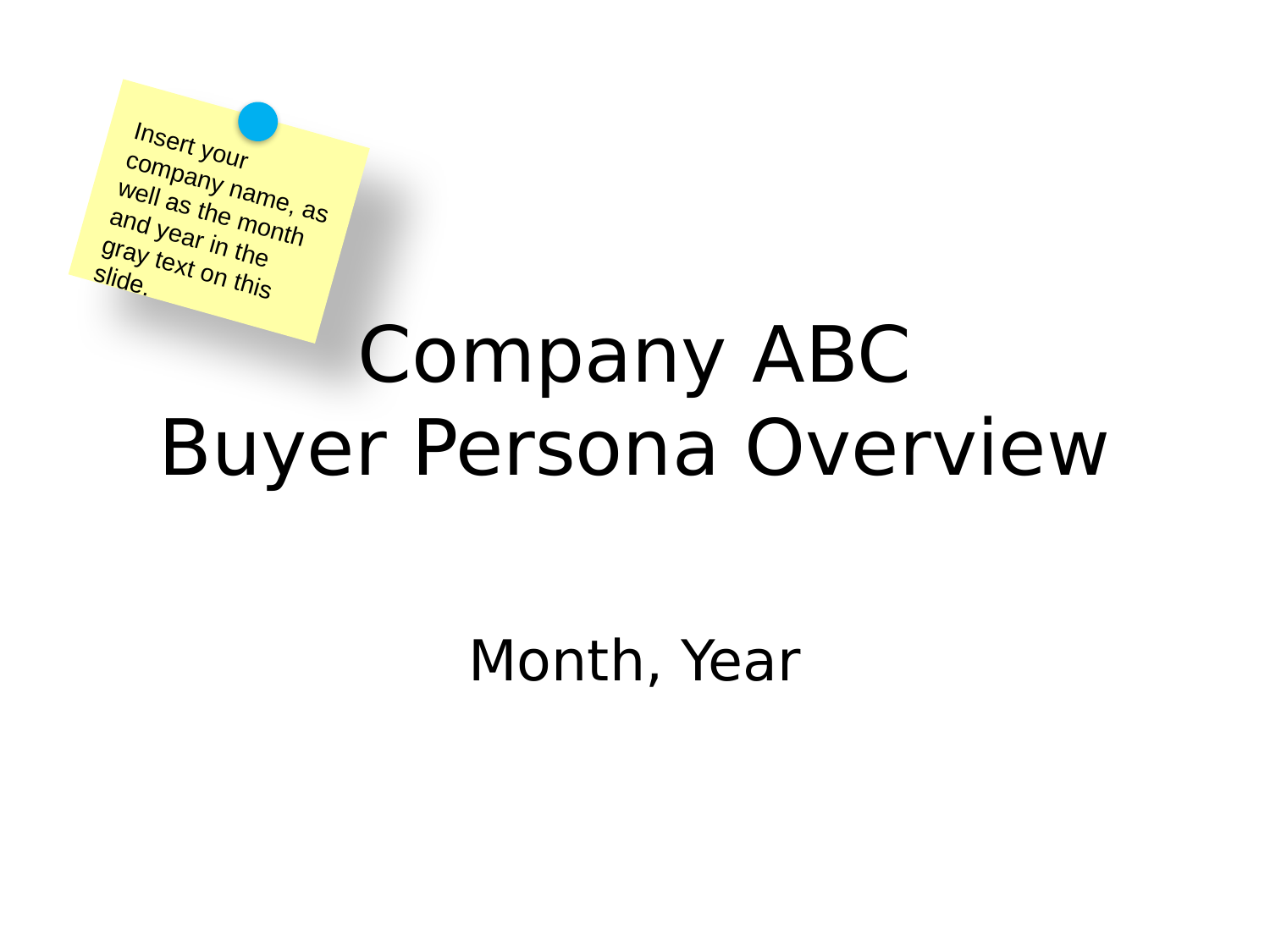

Insert your company name, as well as the month and year in the gray text on this slide.
# Company ABC Buyer Persona Overview

Month, Year